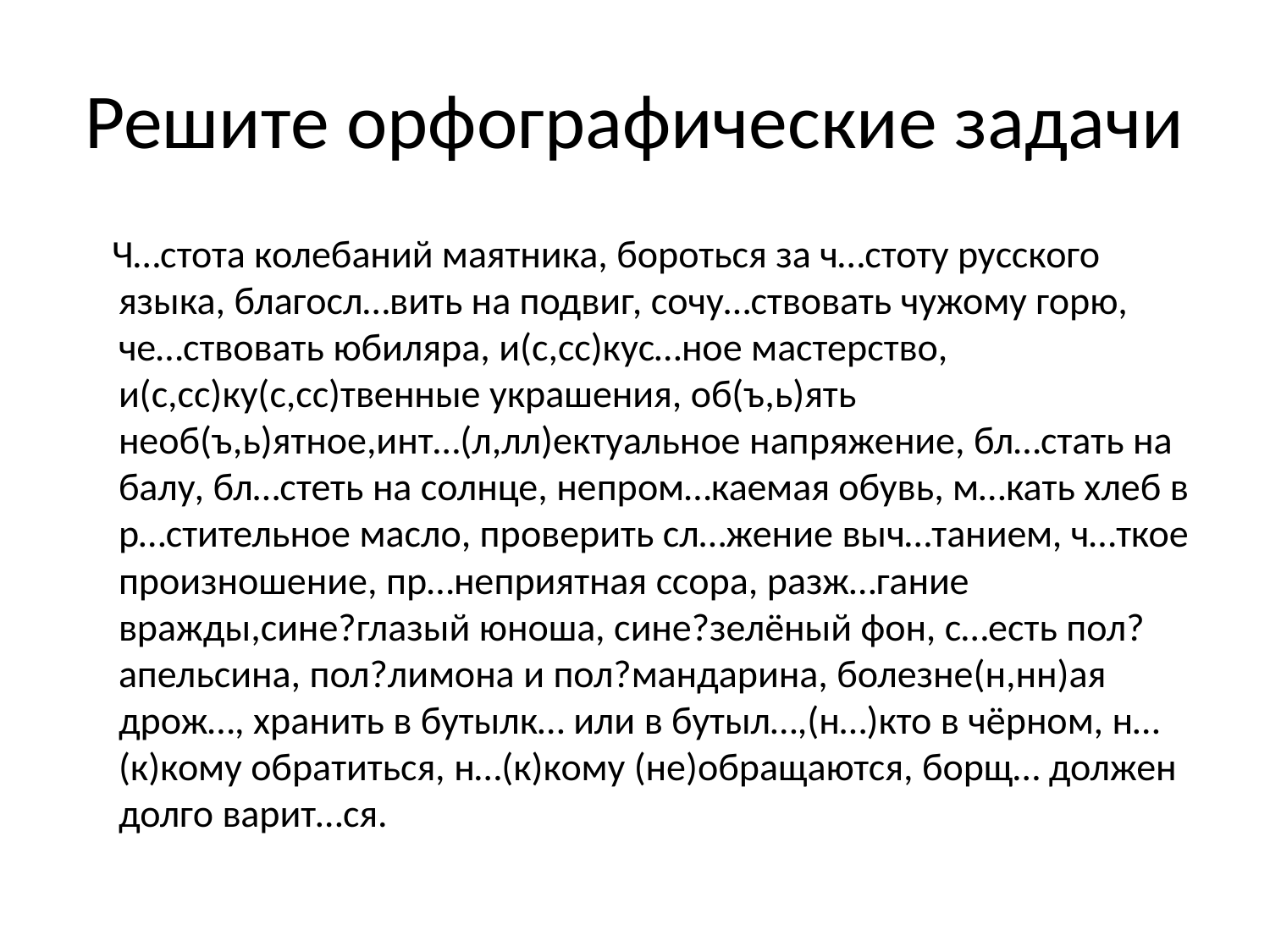

# Решите орфографические задачи
    Ч…стота колебаний маятника, бороться за ч…стоту русского языка, благосл…вить на подвиг, сочу…ствовать чужому горю, че…ствовать юбиляра, и(с,сс)кус…ное мастерство, и(с,сс)ку(с,сс)твенные украшения, об(ъ,ь)ять необ(ъ,ь)ятное,инт…(л,лл)ектуальное напряжение, бл…стать на балу, бл…стеть на солнце, непром…каемая обувь, м…кать хлеб в р…стительное масло, проверить сл…жение выч…танием, ч…ткое произношение, пр…неприятная ссора, разж…гание вражды,сине?глазый юноша, сине?зелёный фон, с…есть пол?апельсина, пол?лимона и пол?мандарина, болезне(н,нн)ая дрож…, хранить в бутылк… или в бутыл…,(н…)кто в чёрном, н…(к)кому обратиться, н…(к)кому (не)обращаются, борщ… должен долго варит…ся.